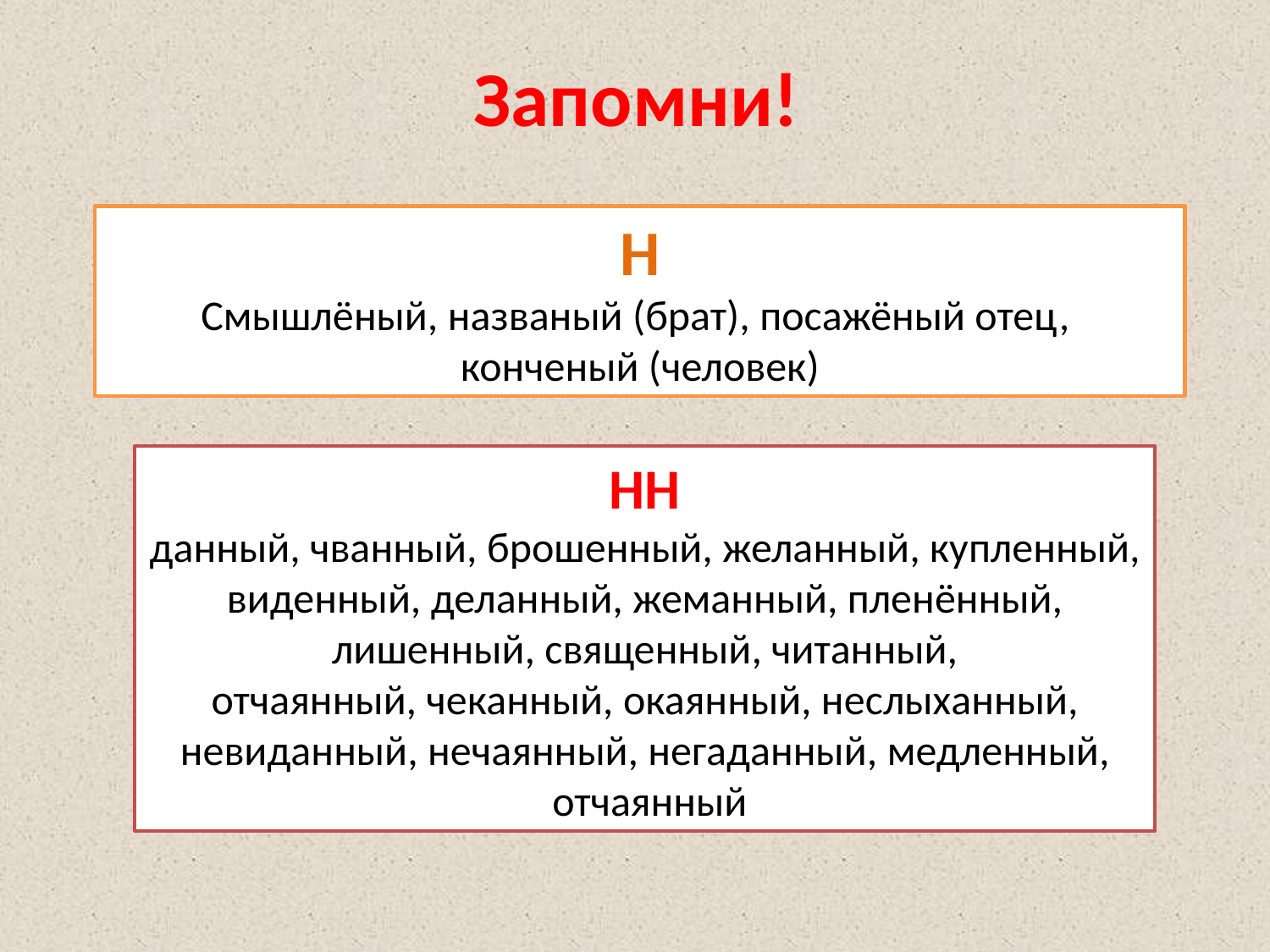

# Запомни!
Н
Смышлёный, названый (брат), посажёный отец,
конченый (человек)
НН
данный, чванный, брошенный, желанный, купленный, виденный, деланный, жеманный, пленённый, лишенный, священный, читанный, отчаянный, чеканный, окаянный, неслыханный, невиданный, нечаянный, негаданный, медленный,  отчаянный